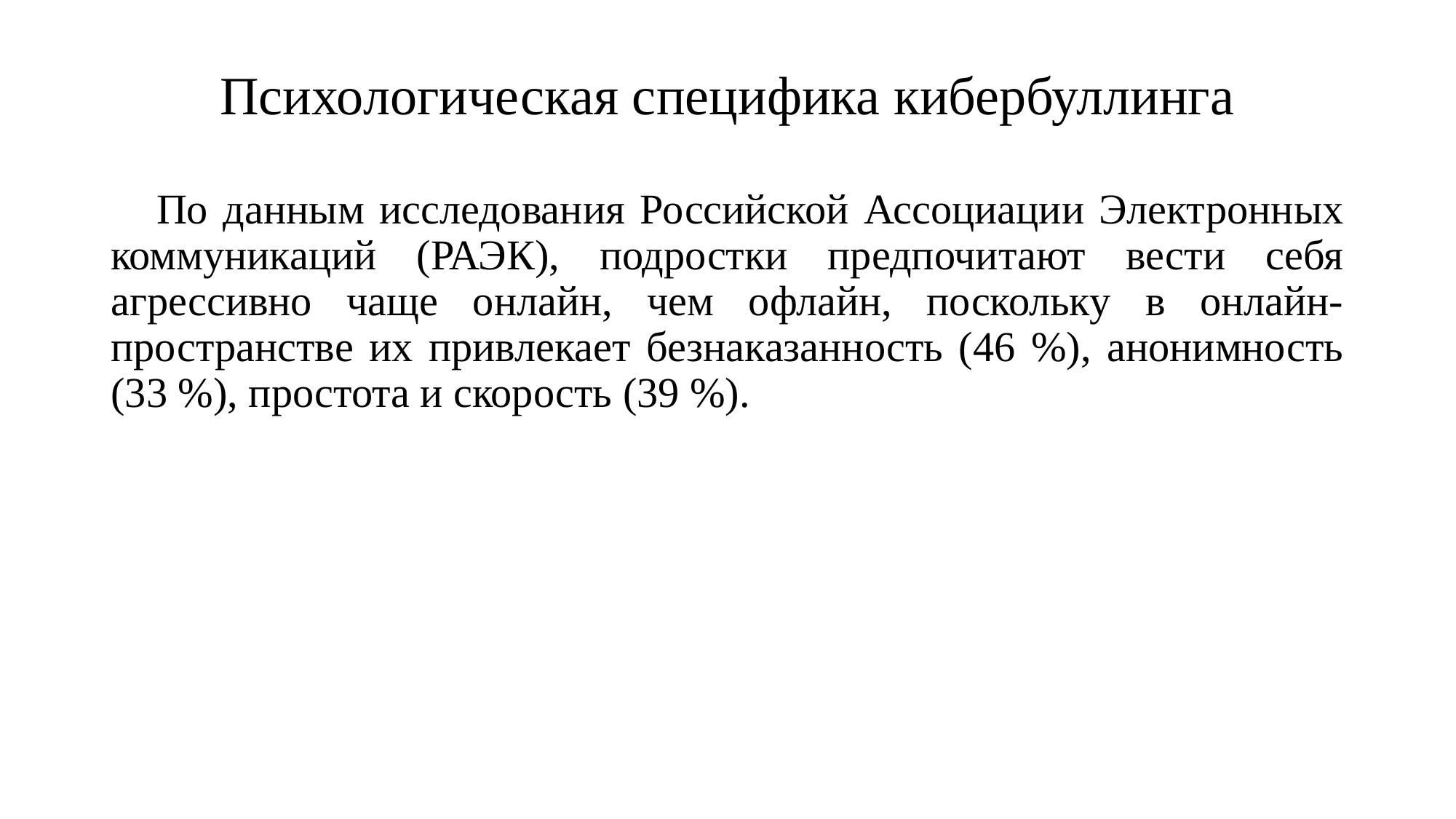

# Психологическая специфика кибербуллинга
   По данным исследования Российской Ассоциации Электронных коммуникаций (РАЭК), подростки предпочитают вести себя агрессивно чаще онлайн, чем офлайн, поскольку в онлайн-пространстве их привлекает безнаказанность (46 %), анонимность (33 %), простота и скорость (39 %).